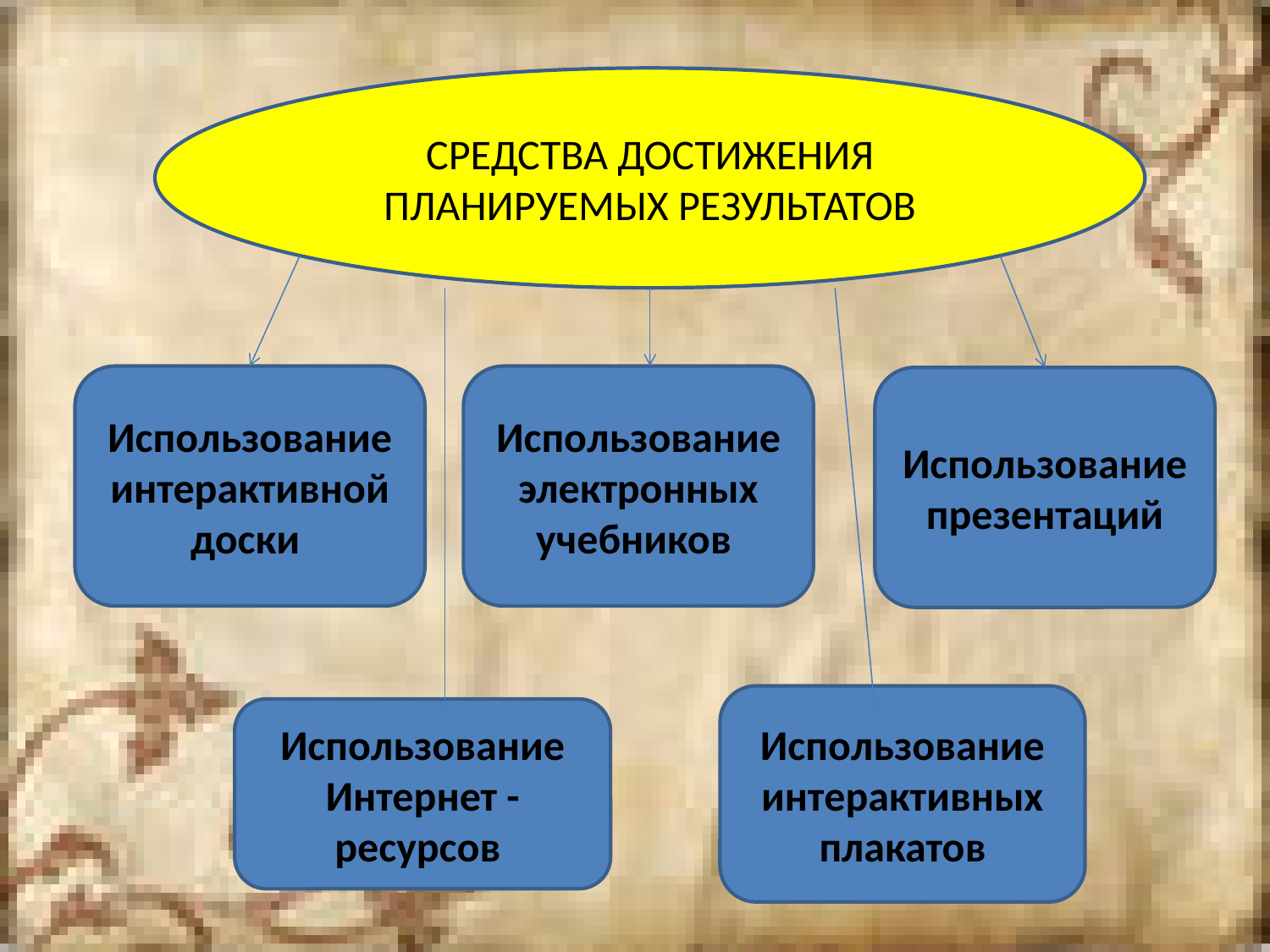

СРЕДСТВА ДОСТИЖЕНИЯ ПЛАНИРУЕМЫХ РЕЗУЛЬТАТОВ
Использование интерактивной доски
Использование электронных учебников
Использование презентаций
Использование интерактивных плакатов
Использование Интернет - ресурсов